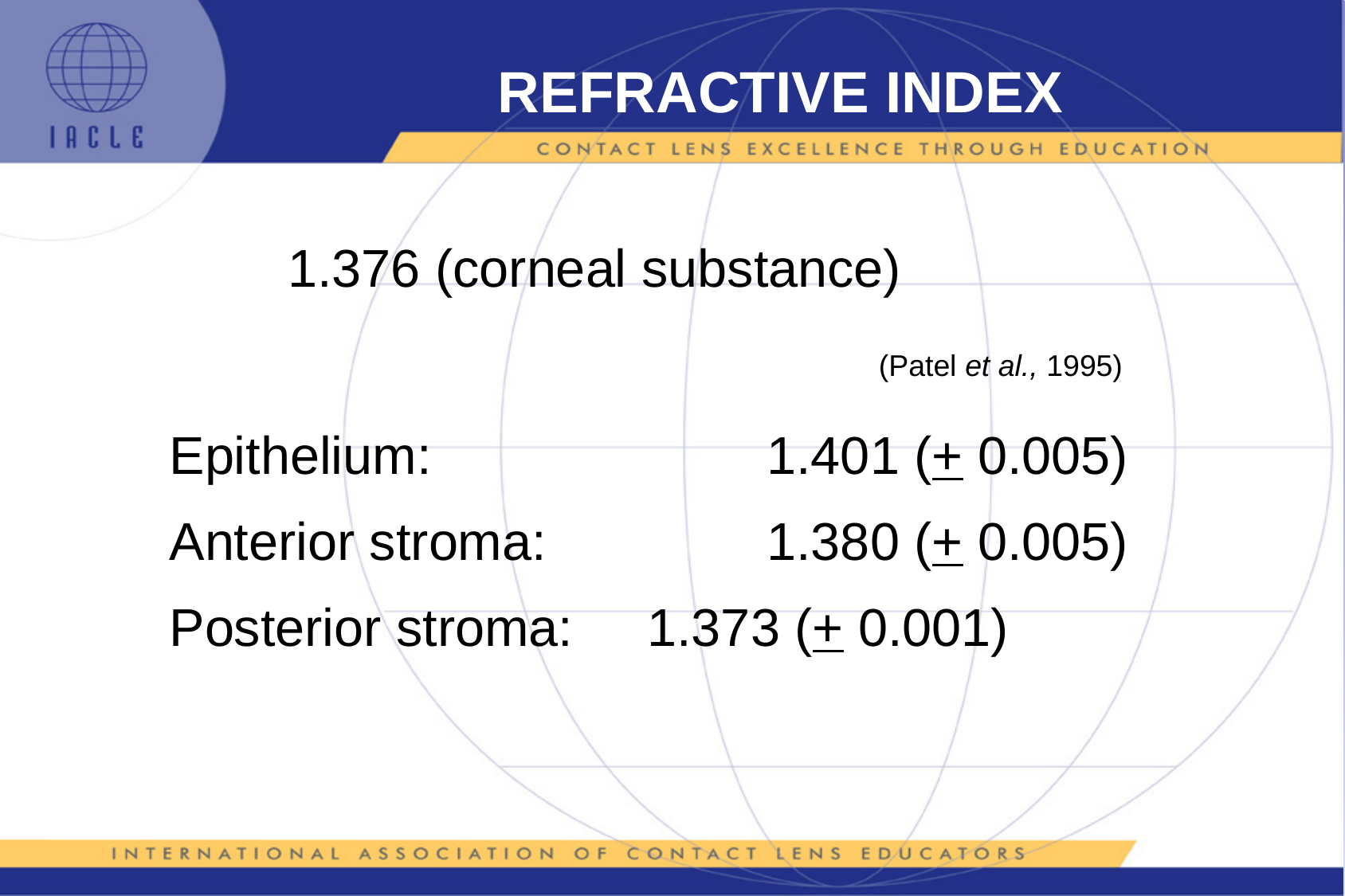

# REFRACTIVE INDEX
1.376 (corneal substance)
(Patel et al., 1995)
Epithelium:			1.401 (+ 0.005)
Anterior stroma:		1.380 (+ 0.005)
Posterior stroma:	1.373 (+ 0.001)